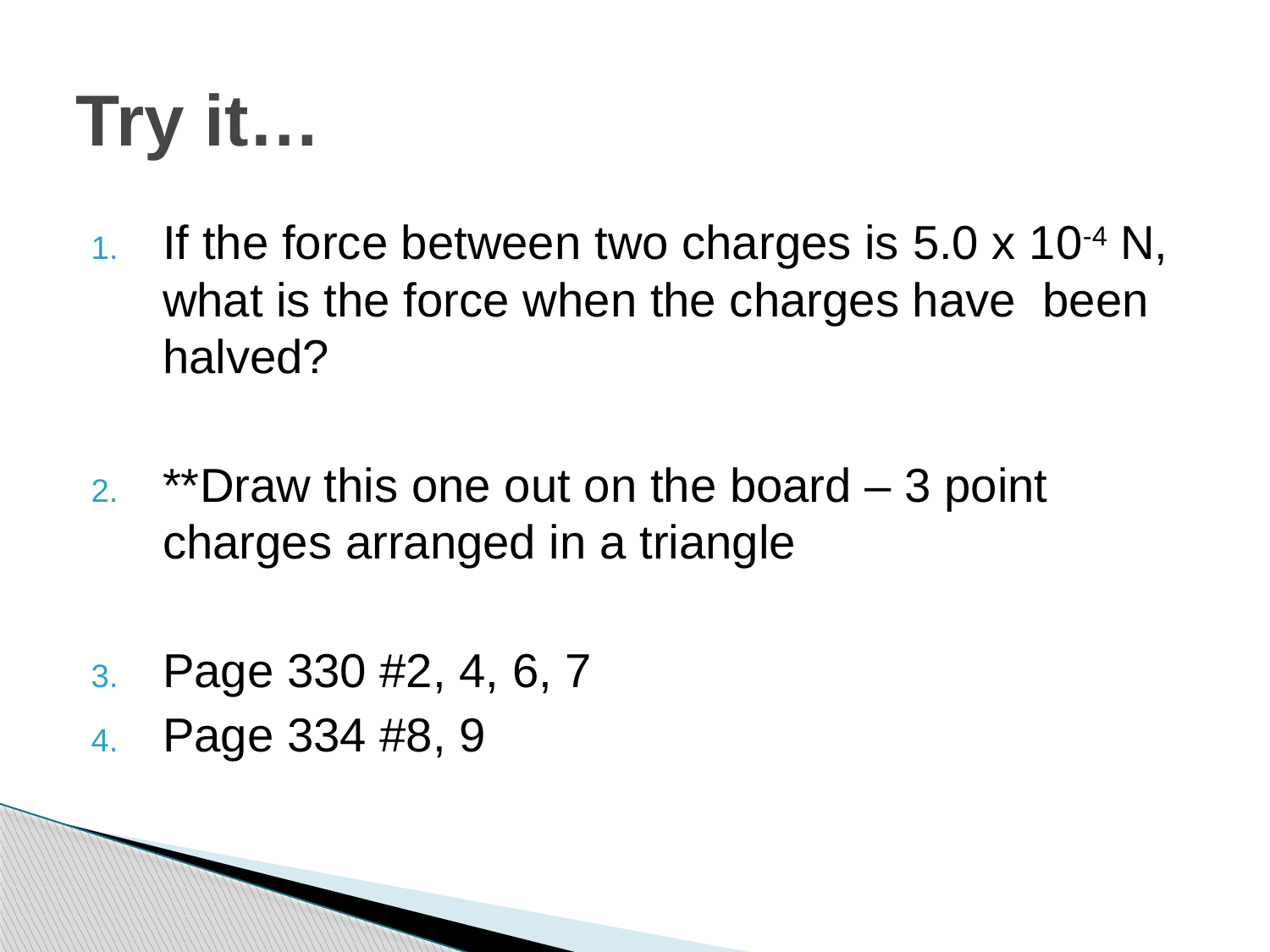

# Try it…
If the force between two charges is 5.0 x 10-4 N, what is the force when the charges have  been halved?

**Draw this one out on the board – 3 point charges arranged in a triangle

Page 330 #2, 4, 6, 7
Page 334 #8, 9